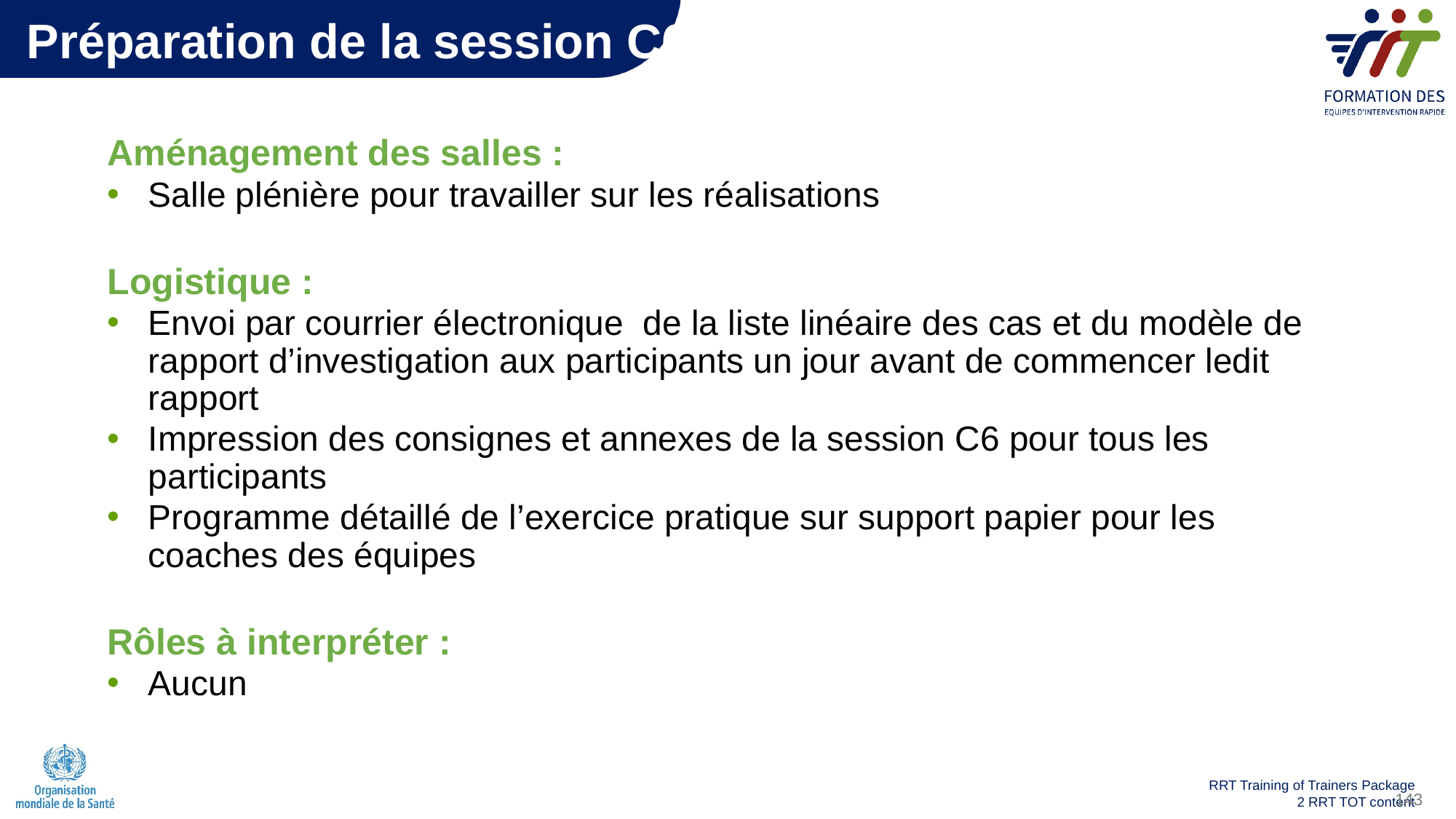

Préparation de la session C6
Aménagement des salles :
Salle plénière pour travailler sur les réalisations

Logistique :
Envoi par courrier électronique  de la liste linéaire des cas et du modèle de rapport d’investigation aux participants un jour avant de commencer ledit rapport
Impression des consignes et annexes de la session C6 pour tous les participants
Programme détaillé de l’exercice pratique sur support papier pour les coaches des équipes

Rôles à interpréter :
Aucun